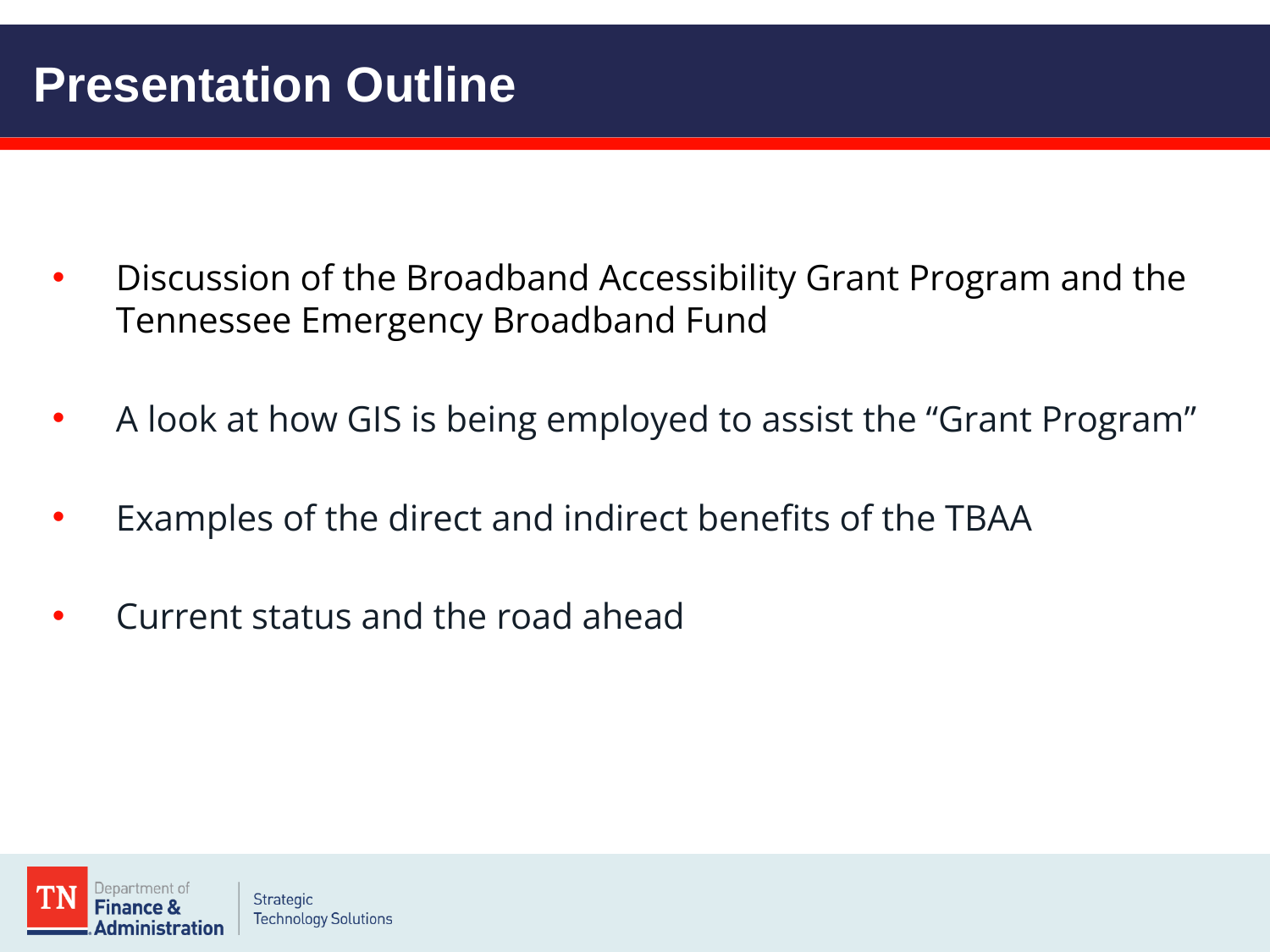

# Presentation Outline

Discussion of the Broadband Accessibility Grant Program and the Tennessee Emergency Broadband Fund

A look at how GIS is being employed to assist the “Grant Program”

Examples of the direct and indirect benefits of the TBAA

Current status and the road ahead